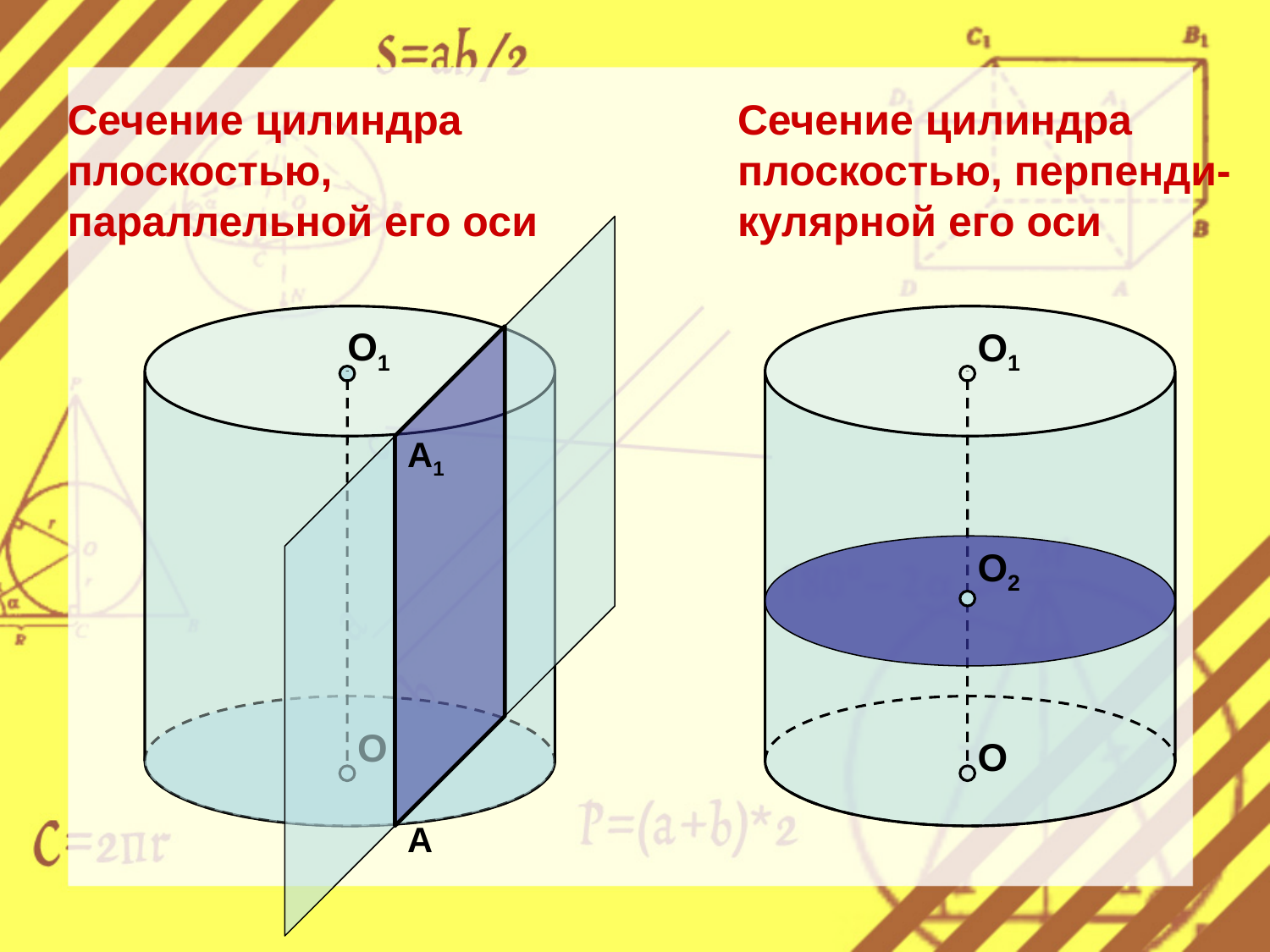

Сечение цилиндра плоскостью, параллельной его оси
Сечение цилиндра плоскостью, перпенди-кулярной его оси

О1

О

О1

А1

О2

О

А